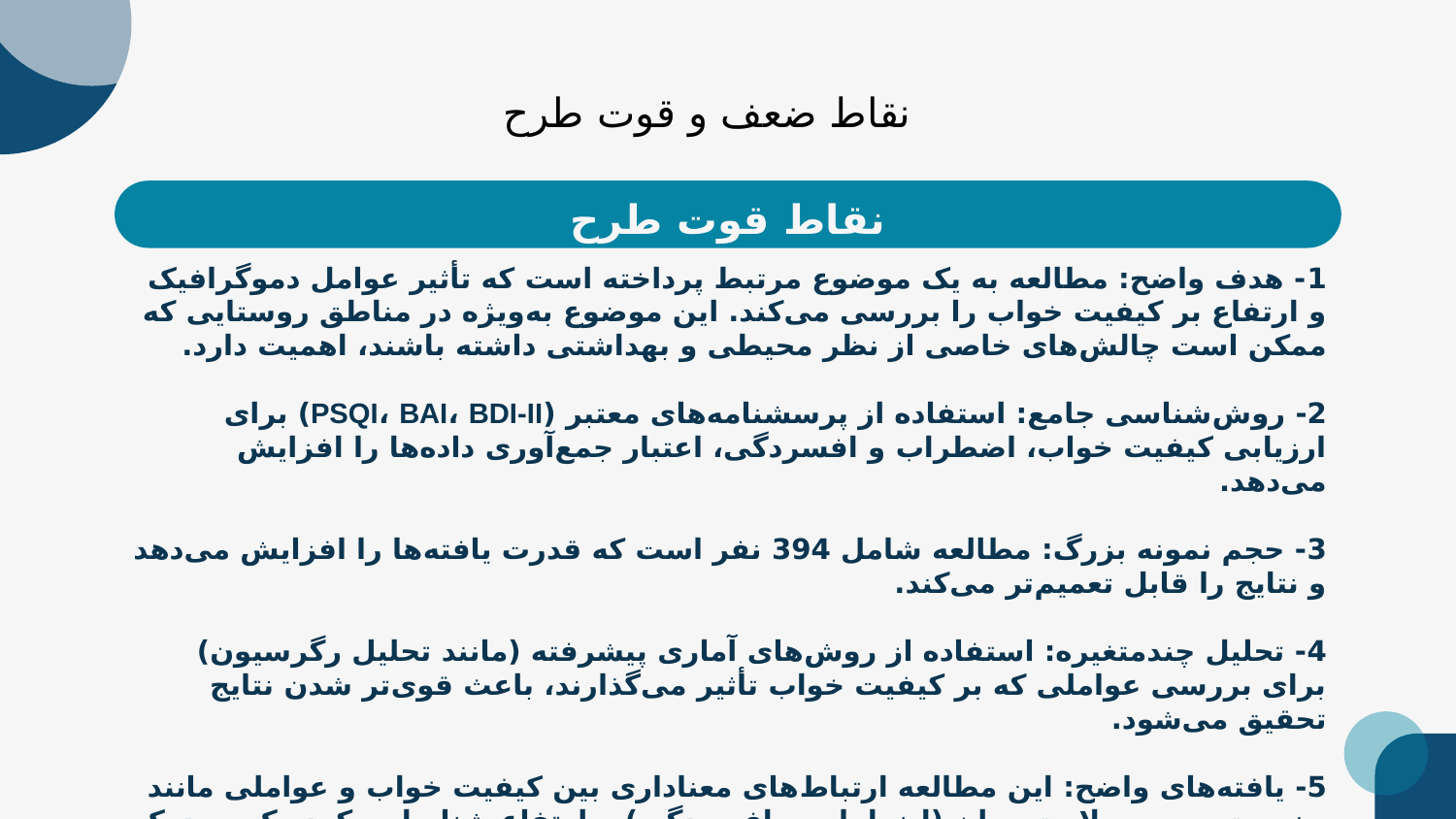

نقاط ضعف و قوت طرح
نقاط قوت طرح
1- هدف واضح: مطالعه به یک موضوع مرتبط پرداخته است که تأثیر عوامل دموگرافیک و ارتفاع بر کیفیت خواب را بررسی می‌کند. این موضوع به‌ویژه در مناطق روستایی که ممکن است چالش‌های خاصی از نظر محیطی و بهداشتی داشته باشند، اهمیت دارد.

2- روش‌شناسی جامع: استفاده از پرسشنامه‌های معتبر (PSQI، BAI، BDI-II) برای ارزیابی کیفیت خواب، اضطراب و افسردگی، اعتبار جمع‌آوری داده‌ها را افزایش می‌دهد.

3- حجم نمونه بزرگ: مطالعه شامل 394 نفر است که قدرت یافته‌ها را افزایش می‌دهد و نتایج را قابل تعمیم‌تر می‌کند.

4- تحلیل چندمتغیره: استفاده از روش‌های آماری پیشرفته (مانند تحلیل رگرسیون) برای بررسی عواملی که بر کیفیت خواب تأثیر می‌گذارند، باعث قوی‌تر شدن نتایج تحقیق می‌شود.

5- یافته‌های واضح: این مطالعه ارتباط‌های معناداری بین کیفیت خواب و عواملی مانند جنسیت، سن، سلامت روان (اضطراب و افسردگی) و ارتفاع شناسایی کرده که به درک بهتر خواب در جمعیت‌های روستایی کمک می‌کند.